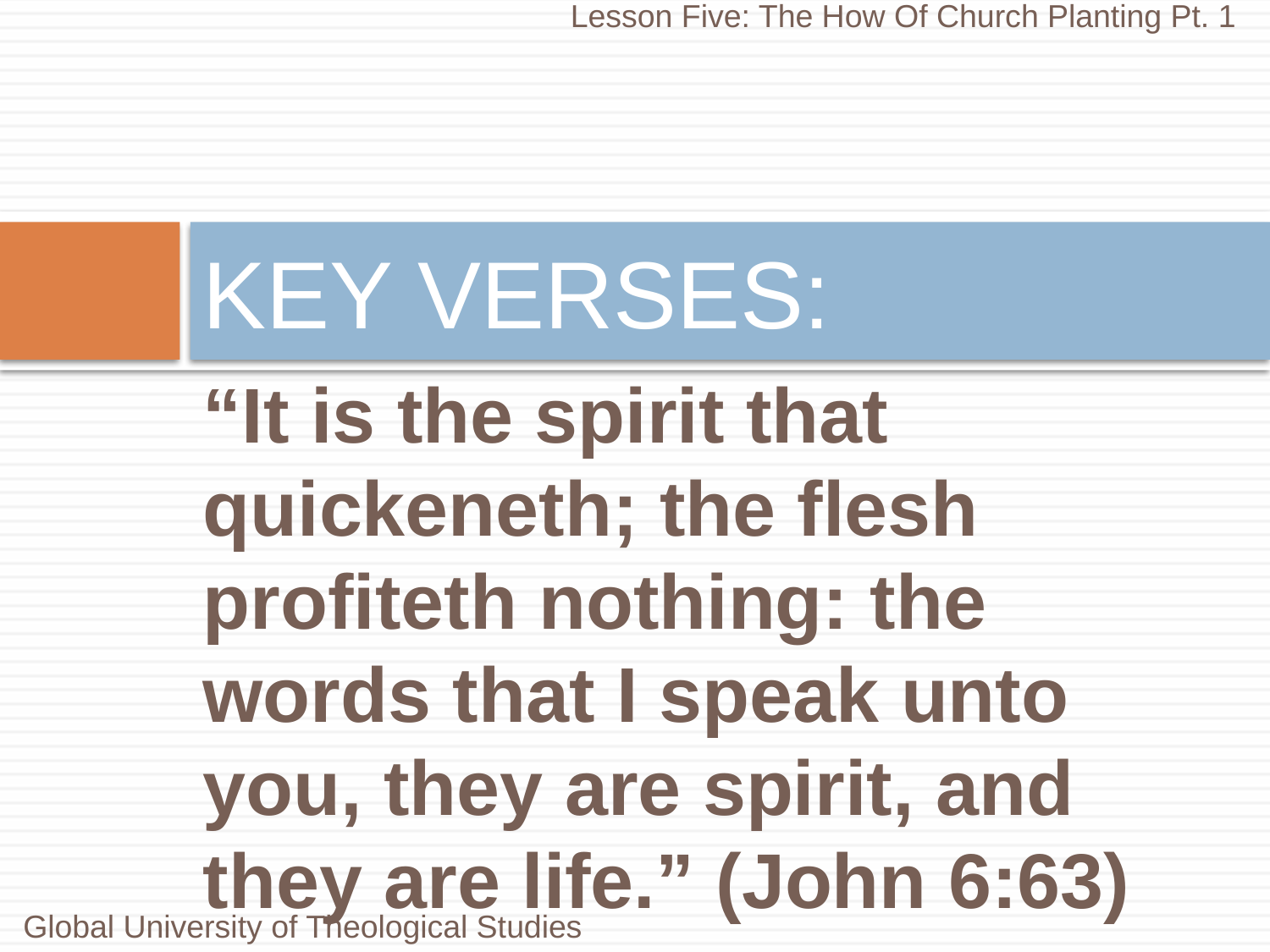

Lesson Five: The How Of Church Planting Pt. 1
# KEY VERSES:
“It is the spirit that quickeneth; the flesh profiteth nothing: the words that I speak unto you, they are spirit, and they are life.” (John 6:63)
Global University of Theological Studies